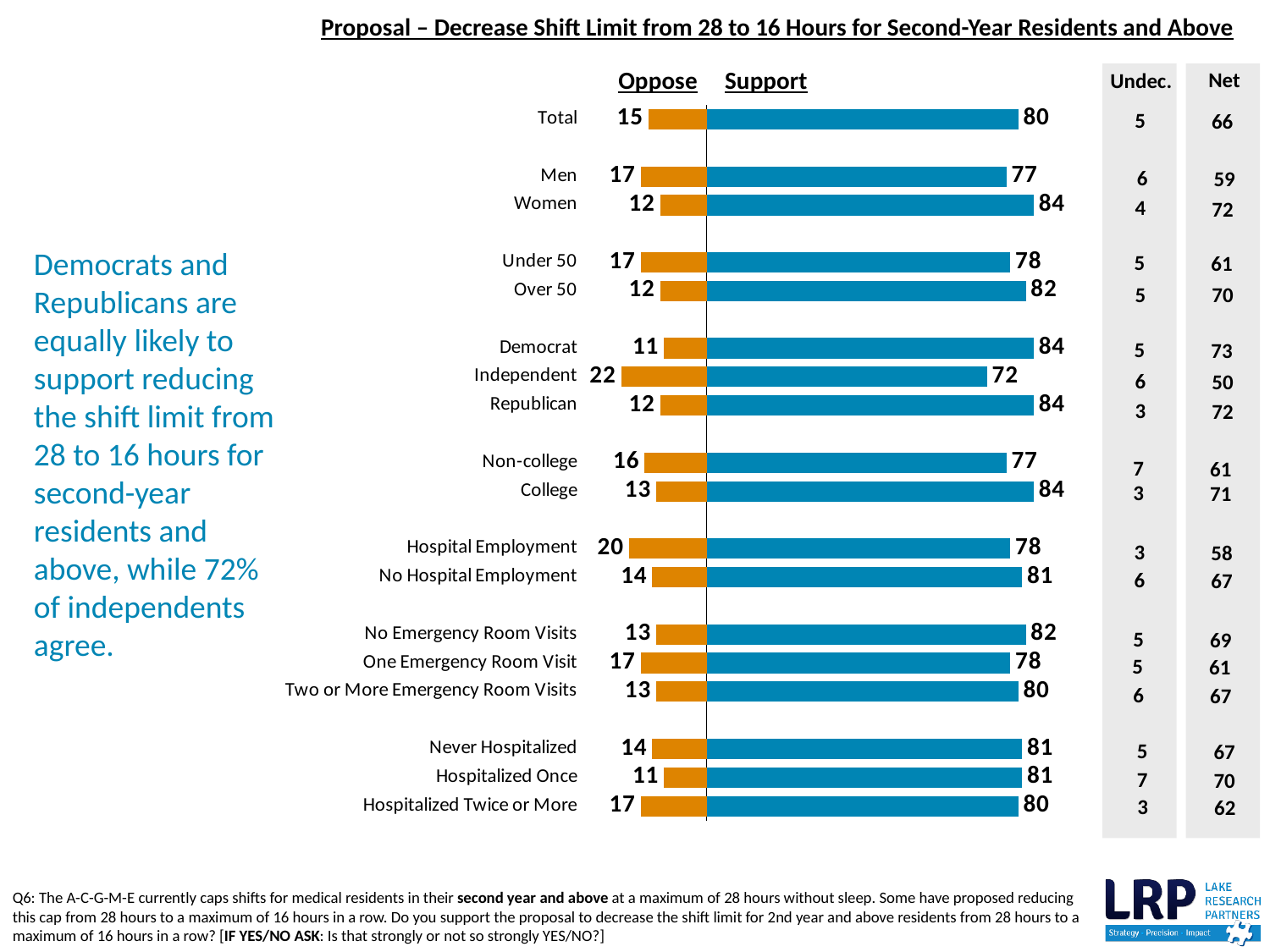

Proposal – Decrease Shift Limit from 28 to 16 Hours for Second-Year Residents and Above

### Chart

| Category | No | 66 |
|---|---|---|
| Total | -15.0 | 80.0 |
|  | None | None |
| Men | -17.0 | 77.0 |
| Women | -12.0 | 84.0 |
|  | None | None |
| Under 50 | -17.0 | 78.0 |
| Over 50 | -12.0 | 82.0 |
|  | None | None |
| Democrat | -11.0 | 84.0 |
| Independent | -22.0 | 72.0 |
| Republican | -12.0 | 84.0 |
|  | None | None |
| Non-college | -16.0 | 77.0 |
| College | -13.0 | 84.0 |
|  | None | None |
| Hospital Employment | -20.0 | 78.0 |
| No Hospital Employment | -14.0 | 81.0 |
|  | None | None |
| No Emergency Room Visits | -13.0 | 82.0 |
| One Emergency Room Visit | -17.0 | 78.0 |
| Two or More Emergency Room Visits | -13.0 | 80.0 |
|  | None | None |
| Never Hospitalized | -14.0 | 81.0 |
| Hospitalized Once | -11.0 | 81.0 |
| Hospitalized Twice or More | -17.0 | 80.0 |
# Democrats and Republicans are equally likely to support reducing the shift limit from 28 to 16 hours for second-year residents and above, while 72% of independents agree.
Oppose
Support

Net
Undec.
5
66
6
59
4
72
5
61
5
70
5
73
6
50
3
72
7
61
3
71
3
58
6
67
5
69
5
61
6
67
5
67
7
70
3
62
Q6: The A-C-G-M-E currently caps shifts for medical residents in their second year and above at a maximum of 28 hours without sleep. Some have proposed reducing this cap from 28 hours to a maximum of 16 hours in a row. Do you support the proposal to decrease the shift limit for 2nd year and above residents from 28 hours to a maximum of 16 hours in a row? [IF YES/NO ASK: Is that strongly or not so strongly YES/NO?]